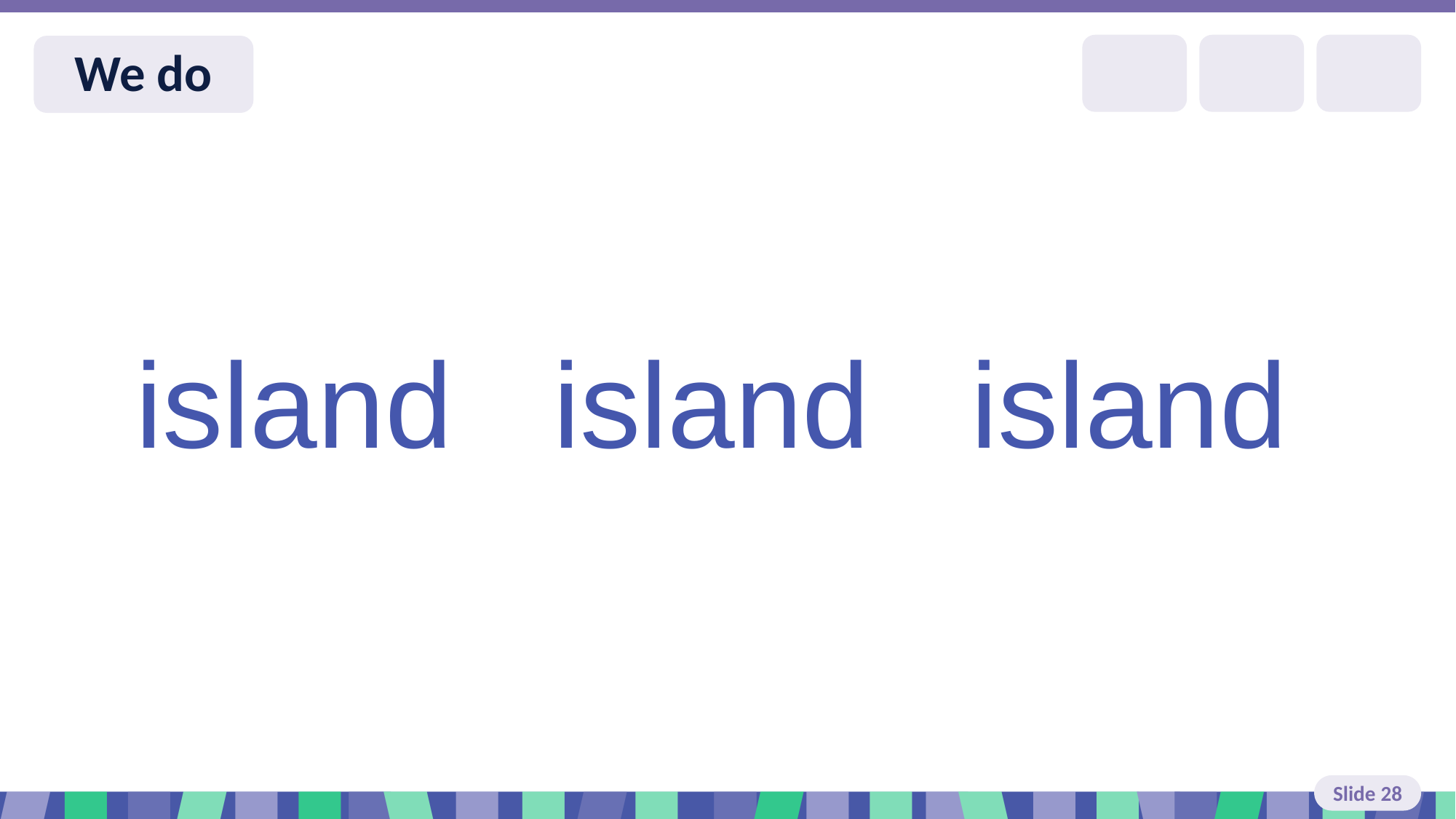

Slide 28 We do
island   island   island